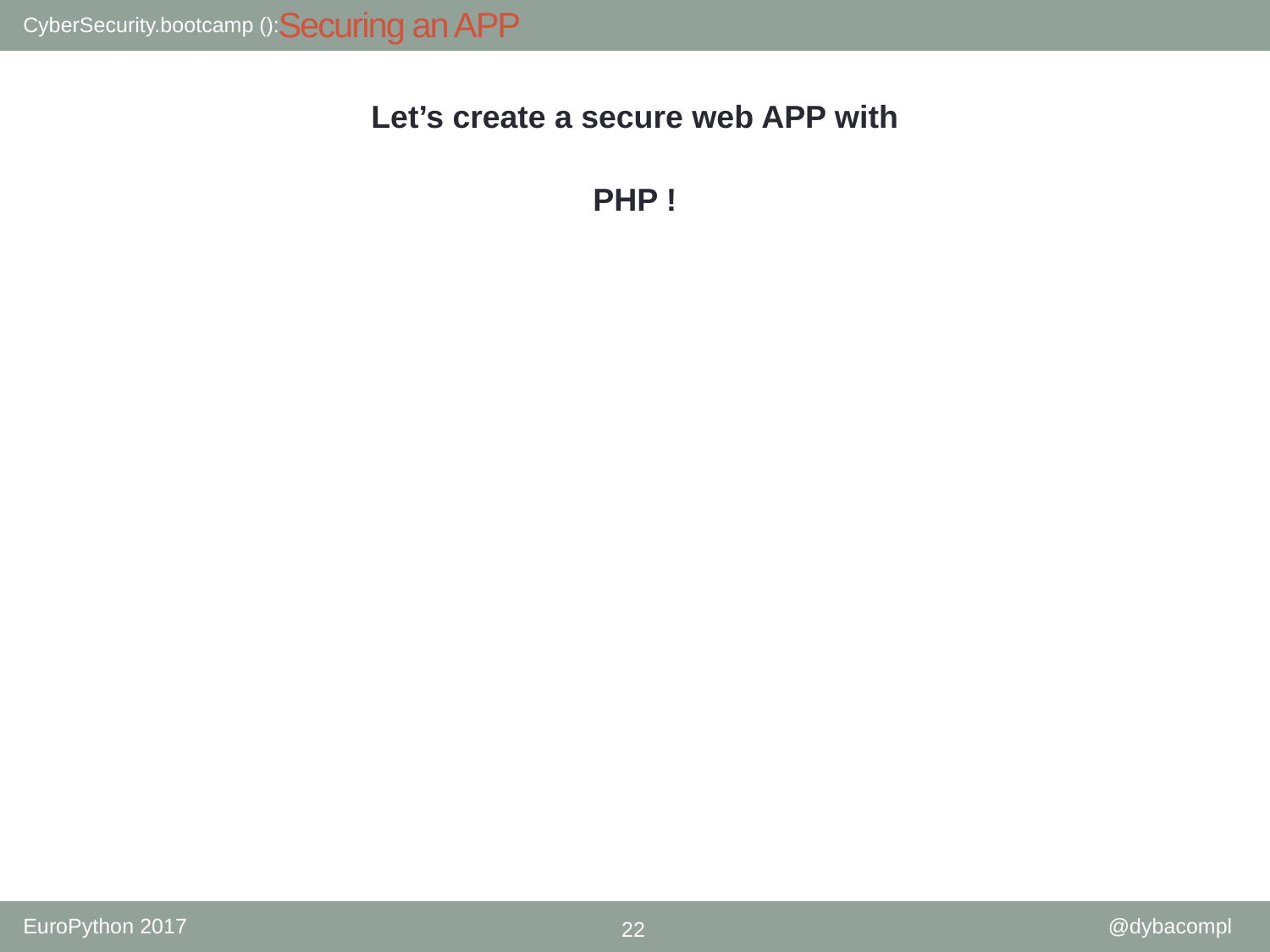

# Securing an APP
Let’s create a secure web APP with
PHP !